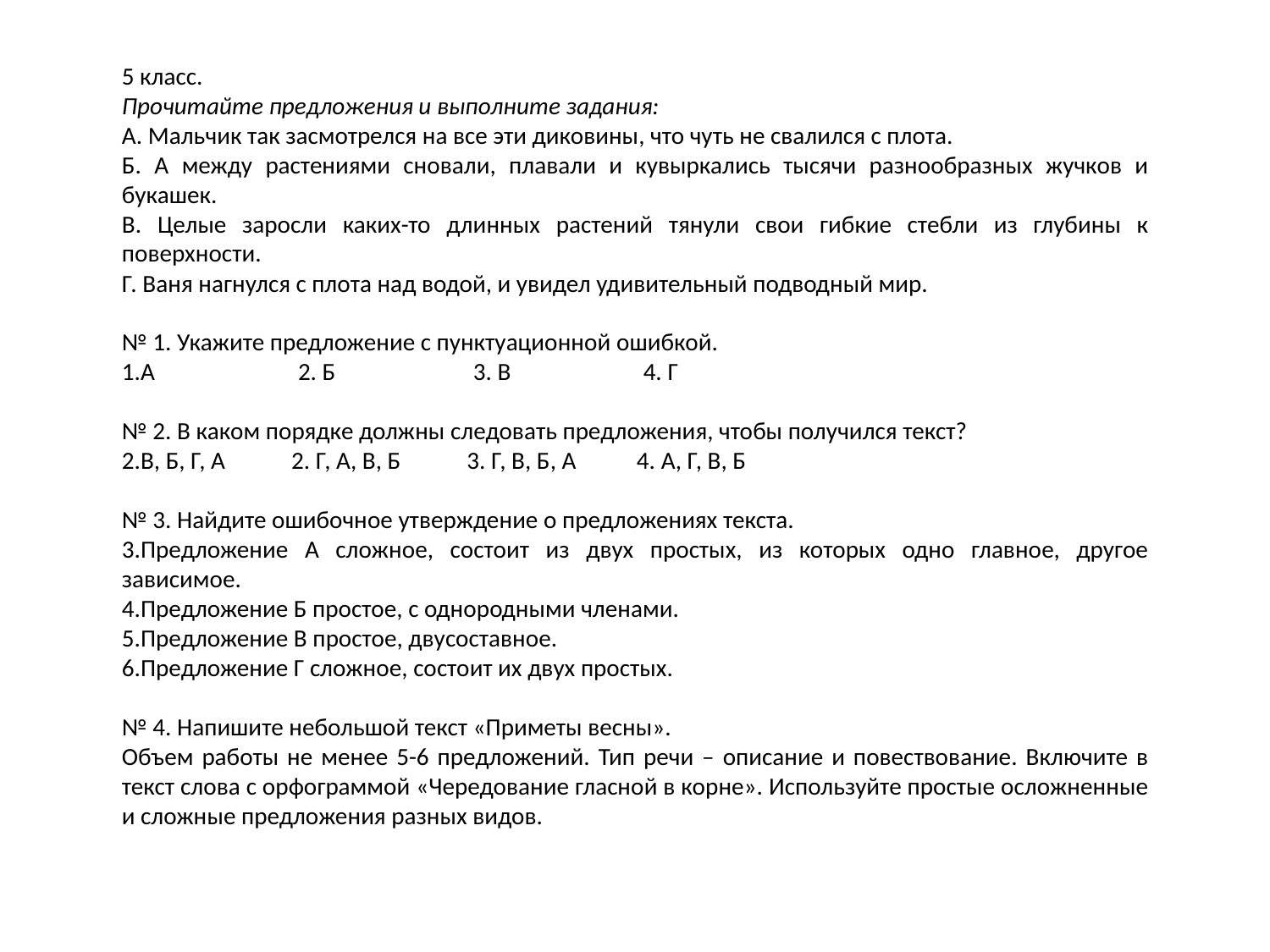

5 класс.
Прочитайте предложения и выполните задания:
А. Мальчик так засмотрелся на все эти диковины, что чуть не свалился с плота.
Б. А между растениями сновали, плавали и кувыркались тысячи разнообразных жучков и букашек.
В. Целые заросли каких-то длинных растений тянули свои гибкие стебли из глубины к поверхности.
Г. Ваня нагнулся с плота над водой, и увидел удивительный подводный мир.

№ 1. Укажите предложение с пунктуационной ошибкой.
А                          2. Б                         3. В                        4. Г

№ 2. В каком порядке должны следовать предложения, чтобы получился текст?
В, Б, Г, А            2. Г, А, В, Б            3. Г, В, Б, А           4. А, Г, В, Б

№ 3. Найдите ошибочное утверждение о предложениях текста.
Предложение А сложное, состоит из двух простых, из которых одно главное, другое зависимое.
Предложение Б простое, с однородными членами.
Предложение В простое, двусоставное.
Предложение Г сложное, состоит их двух простых.

№ 4. Напишите небольшой текст «Приметы весны».
Объем работы не менее 5-6 предложений. Тип речи – описание и повествование. Включите в текст слова с орфограммой «Чередование гласной в корне». Используйте простые осложненные и сложные предложения разных видов.